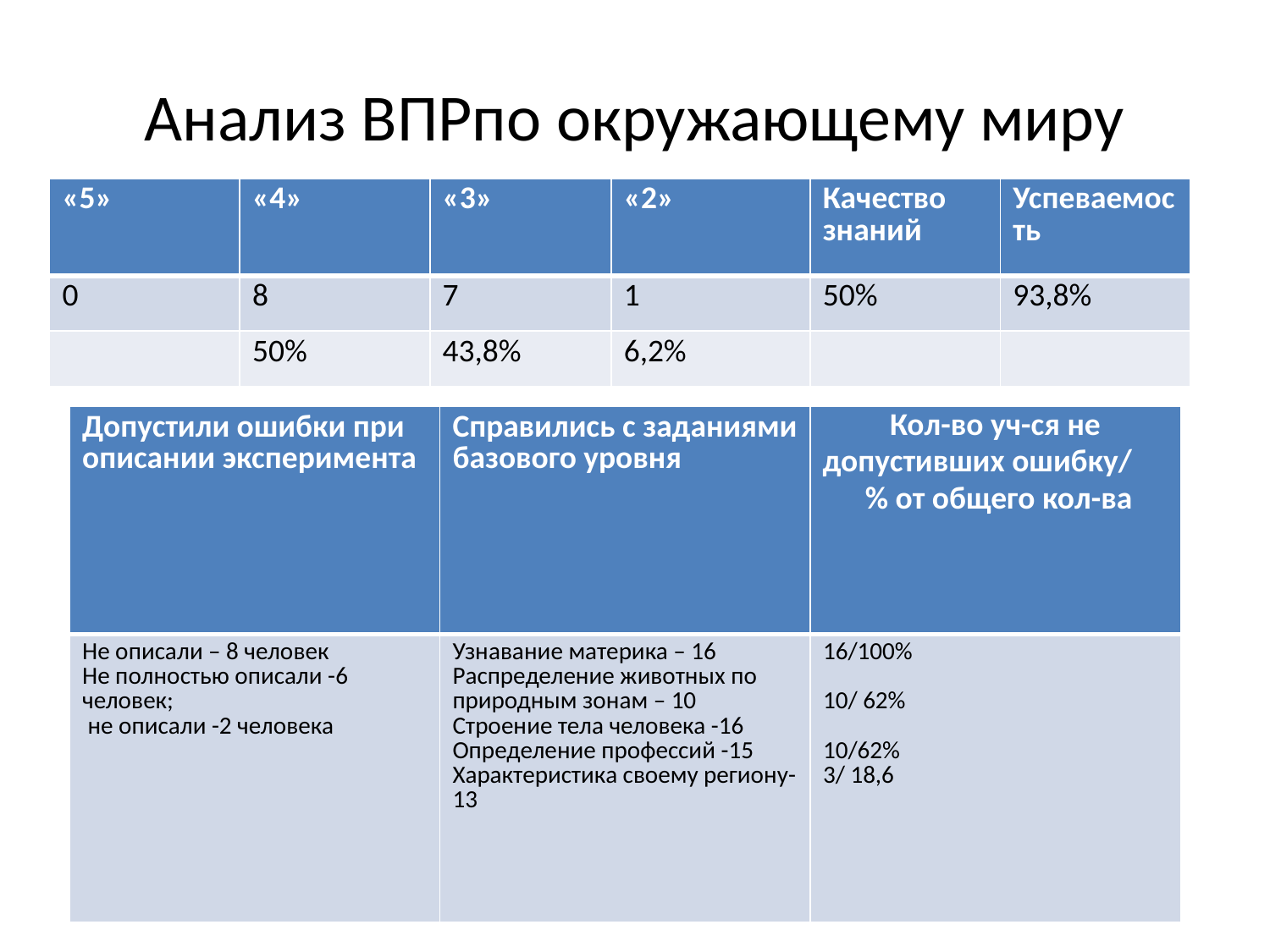

# Анализ ВПРпо окружающему миру

Анализ по КЭС:
| «5» | «4» | «3» | «2» | Качество знаний | Успеваемость |
| --- | --- | --- | --- | --- | --- |
| 0 | 8 | 7 | 1 | 50% | 93,8% |
|  | 50% | 43,8% | 6,2% |  |  |
| Допустили ошибки при описании эксперимента | Справились с заданиями базового уровня | Кол-во уч-ся не допустивших ошибку/ % от общего кол-ва |
| --- | --- | --- |
| Не описали – 8 человек Не полностью описали -6 человек; не описали -2 человека | Узнавание материка – 16 Распределение животных по природным зонам – 10 Строение тела человека -16 Определение профессий -15 Характеристика своему региону-13 | 16/100% 10/ 62% 10/62% 3/ 18,6 |